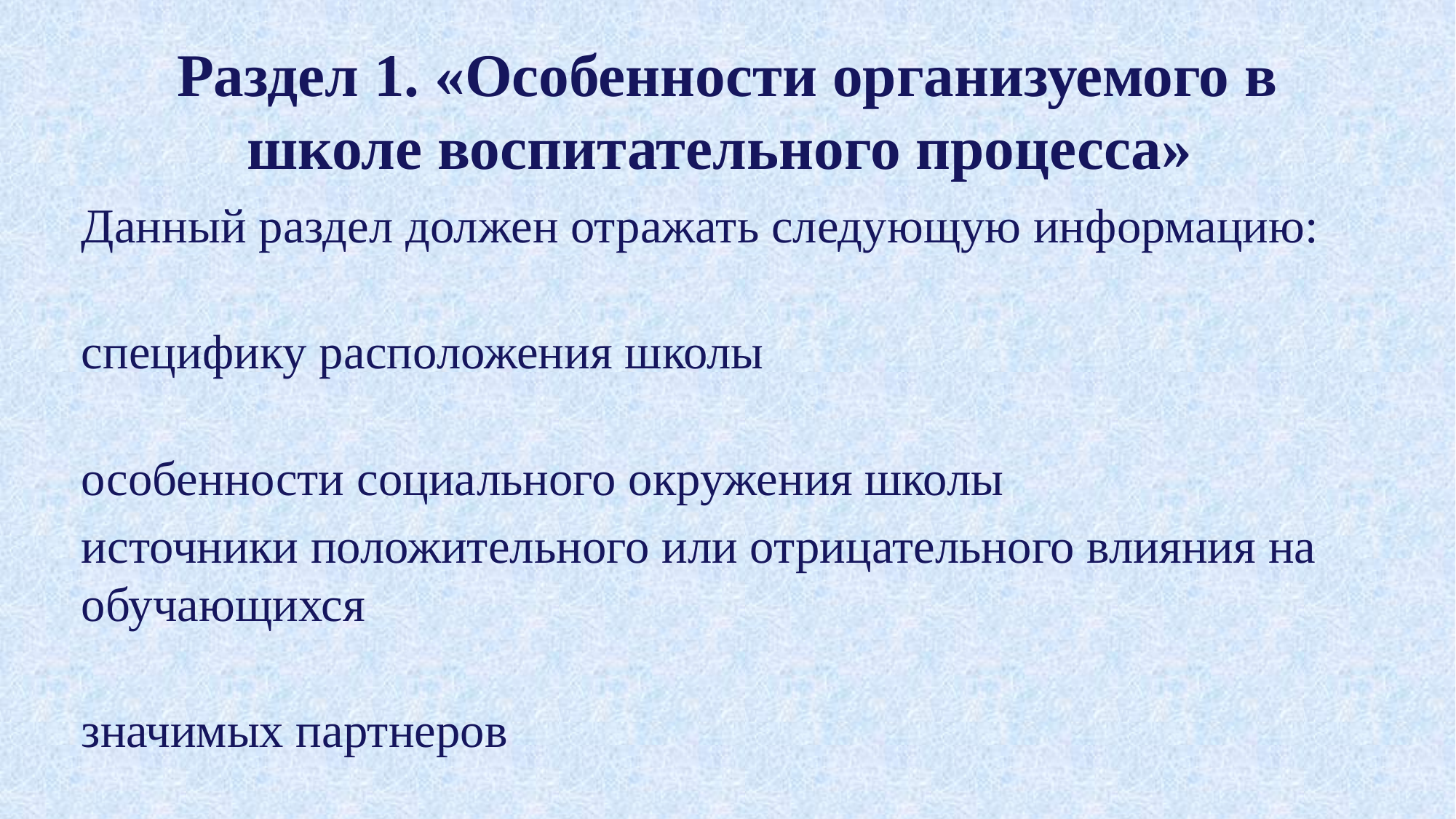

# Раздел 1. «Особенности организуемого в школе воспитательного процесса»
Данный раздел должен отражать следующую информацию:
специфику расположения школы
особенности социального окружения школы
источники положительного или отрицательного влияния на обучающихся
значимых партнеров